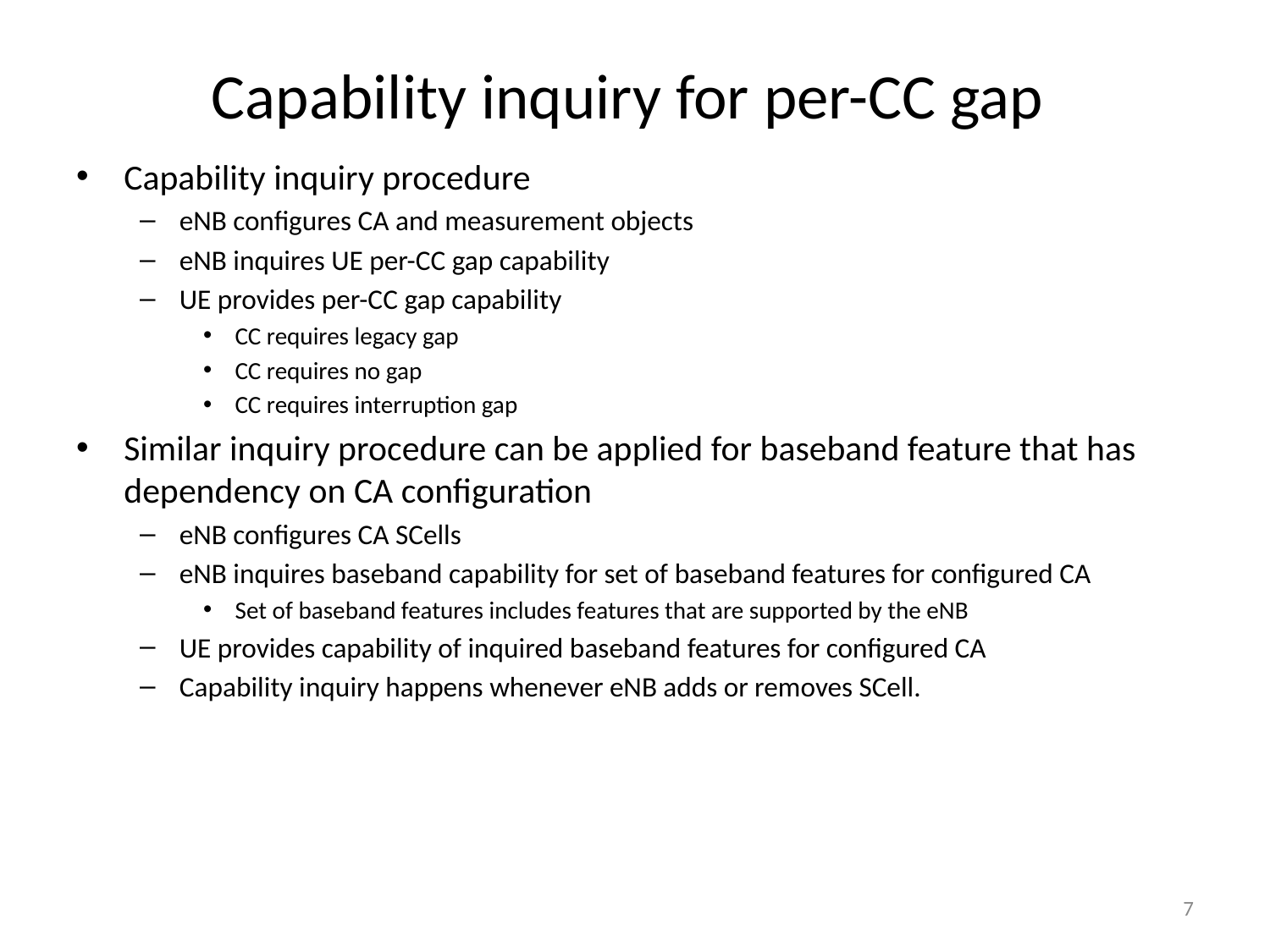

# Capability inquiry for per-CC gap
Capability inquiry procedure
eNB configures CA and measurement objects
eNB inquires UE per-CC gap capability
UE provides per-CC gap capability
CC requires legacy gap
CC requires no gap
CC requires interruption gap
Similar inquiry procedure can be applied for baseband feature that has dependency on CA configuration
eNB configures CA SCells
eNB inquires baseband capability for set of baseband features for configured CA
Set of baseband features includes features that are supported by the eNB
UE provides capability of inquired baseband features for configured CA
Capability inquiry happens whenever eNB adds or removes SCell.

7